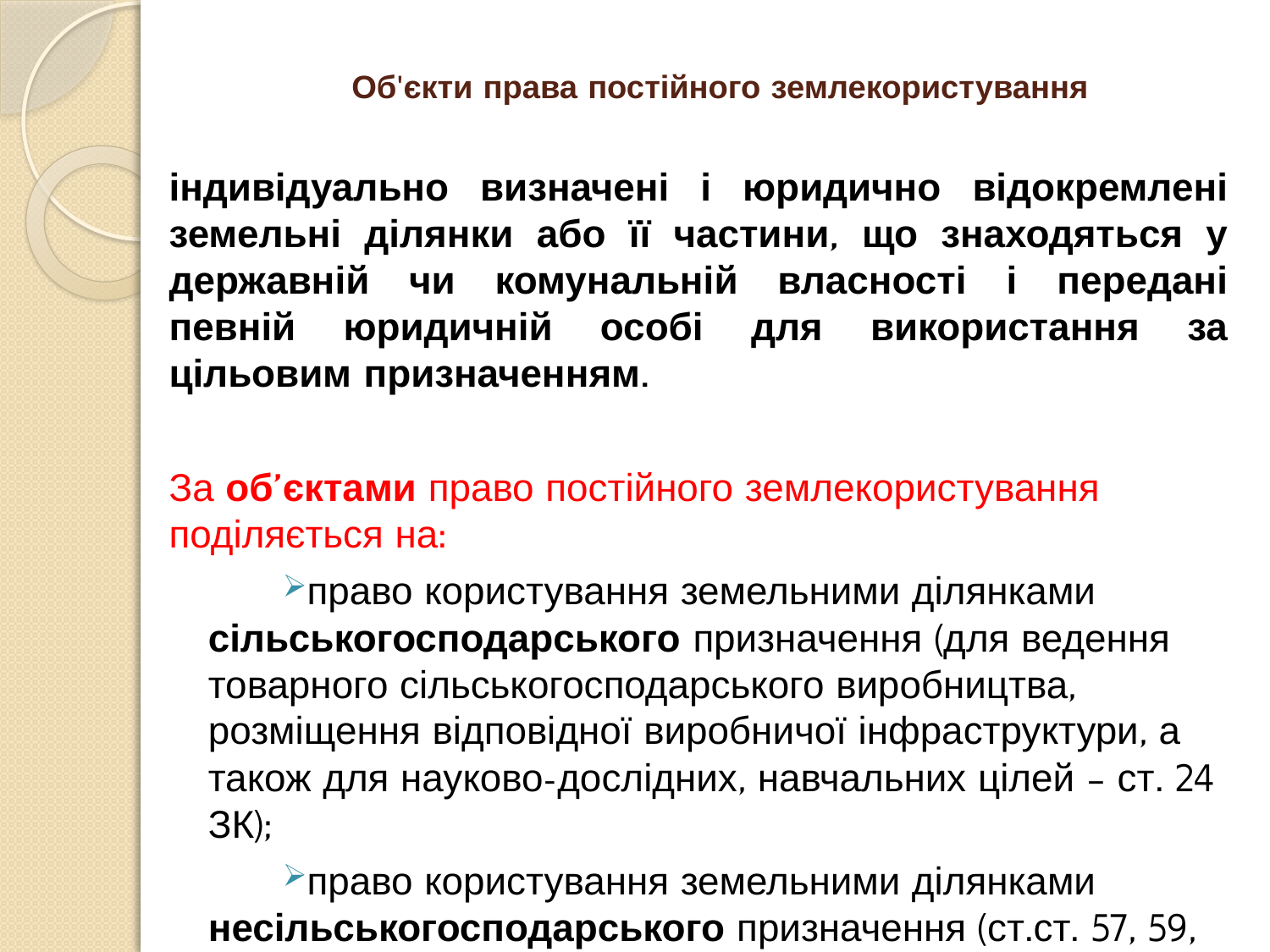

# Об'єкти права постійного землекористування
індивідуально визначені і юридично відокремлені земельні ділянки або її частини, що знаходяться у державній чи комунальній власності і передані певній юридичній особі для використання за цільовим призначенням.

За об’єктами право постійного землекористування поділяється на:
право користування земельними ділянками сільськогосподарського призначення (для ведення товарного сільськогосподарського виробництва, розміщення відповідної виробничої інфраструктури, а також для науково-дослідних, навчальних цілей – ст. 24 ЗК);
право користування земельними ділянками несільськогосподарського призначення (ст.ст. 57, 59, 65 ЗК).